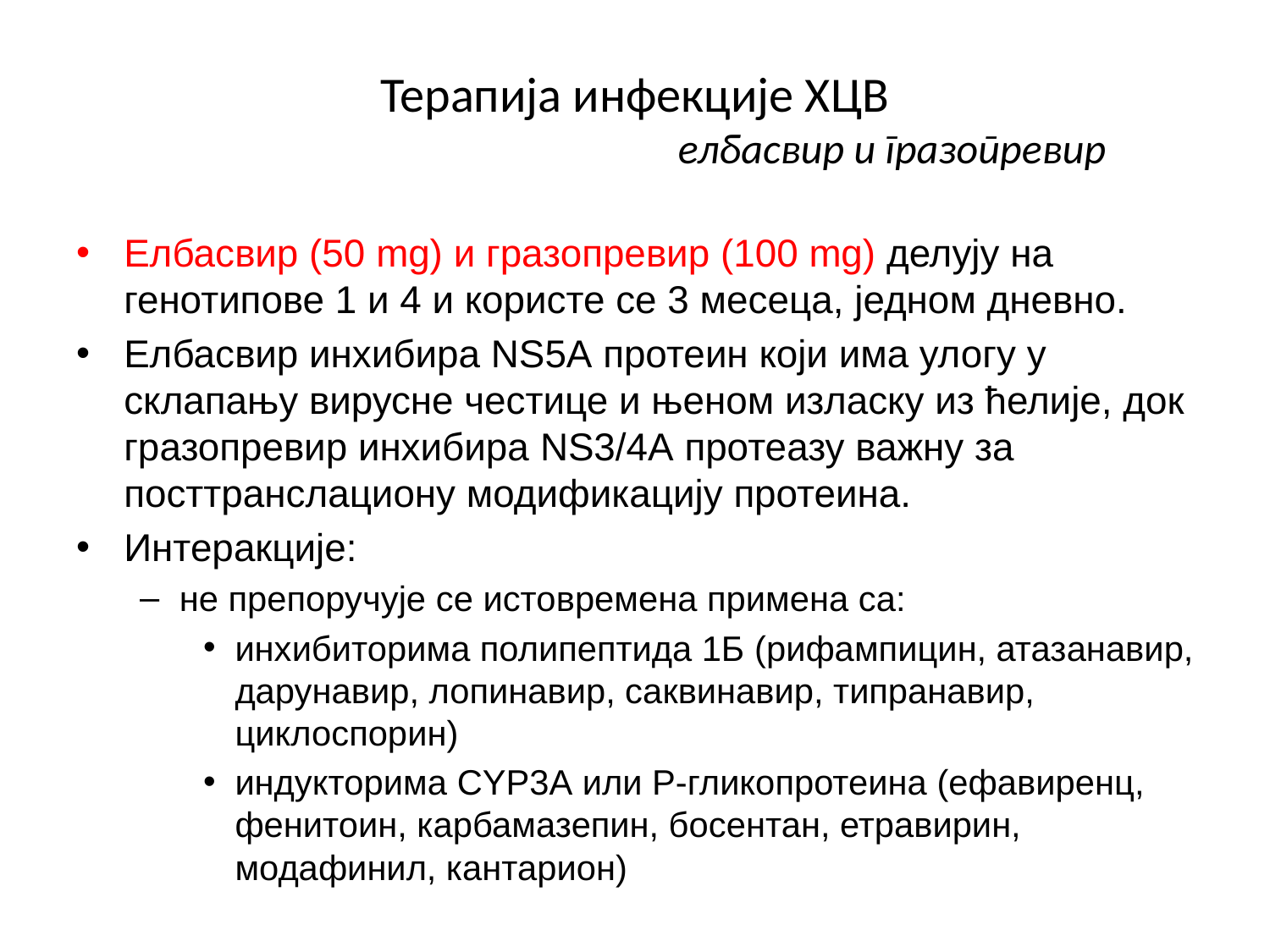

# Терапија инфекције ХЦВ елбасвир и гразопревир
Елбасвир (50 mg) и гразопревир (100 mg) делују на генотипове 1 и 4 и користе се 3 месеца, једном дневно.
Елбасвир инхибира NS5A протеин који има улогу у склапању вирусне честице и њеном изласку из ћелије, док гразопревир инхибира NS3/4A протеазу важну за посттранслациону модификацију протеина.
Интеракције:
не препоручује се истовремена примена са:
инхибиторима полипептида 1Б (рифампицин, атазанавир, дарунавир, лопинавир, саквинавир, типранавир, циклоспорин)
индукторима CYP3А или P-гликопротеина (ефавиренц, фенитоин, карбамазепин, босентан, етравирин, модафинил, кантарион)